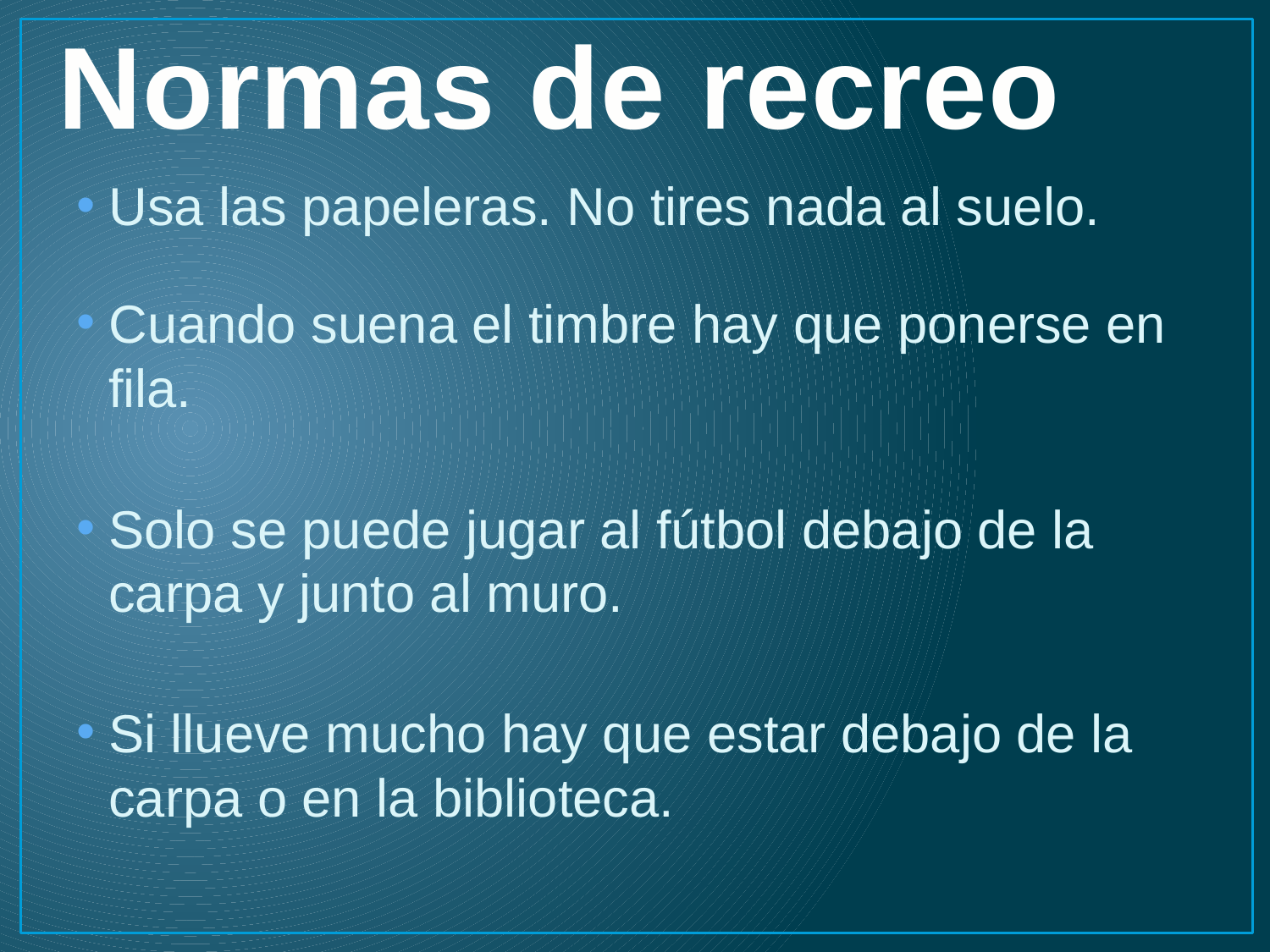

# Normas de recreo
Usa las papeleras. No tires nada al suelo.

Cuando suena el timbre hay que ponerse en fila.

Solo se puede jugar al fútbol debajo de la carpa y junto al muro.

Si llueve mucho hay que estar debajo de la carpa o en la biblioteca.